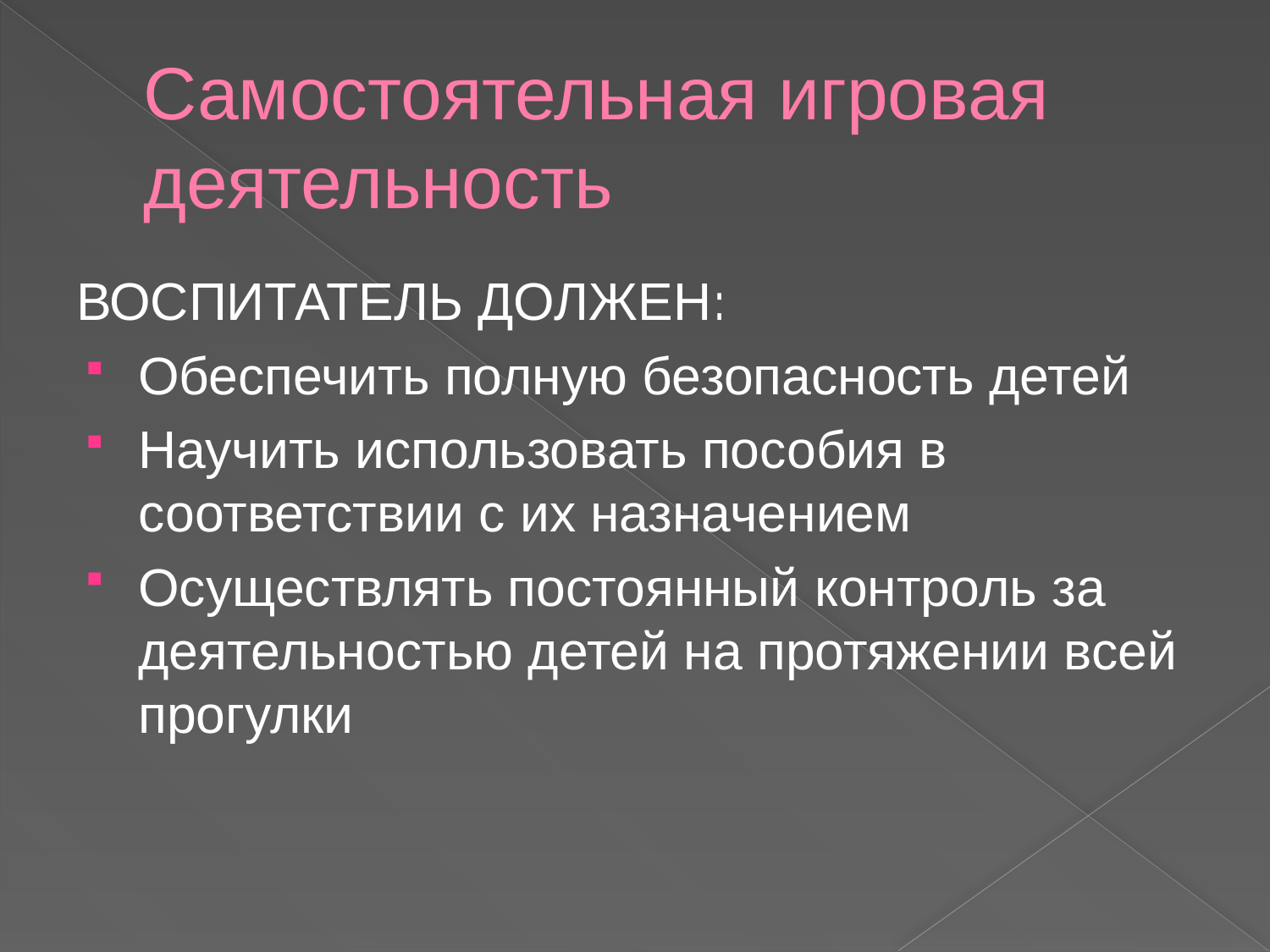

# Самостоятельная игровая деятельность
ВОСПИТАТЕЛЬ ДОЛЖЕН:
Обеспечить полную безопасность детей
Научить использовать пособия в соответствии с их назначением
Осуществлять постоянный контроль за деятельностью детей на протяжении всей прогулки